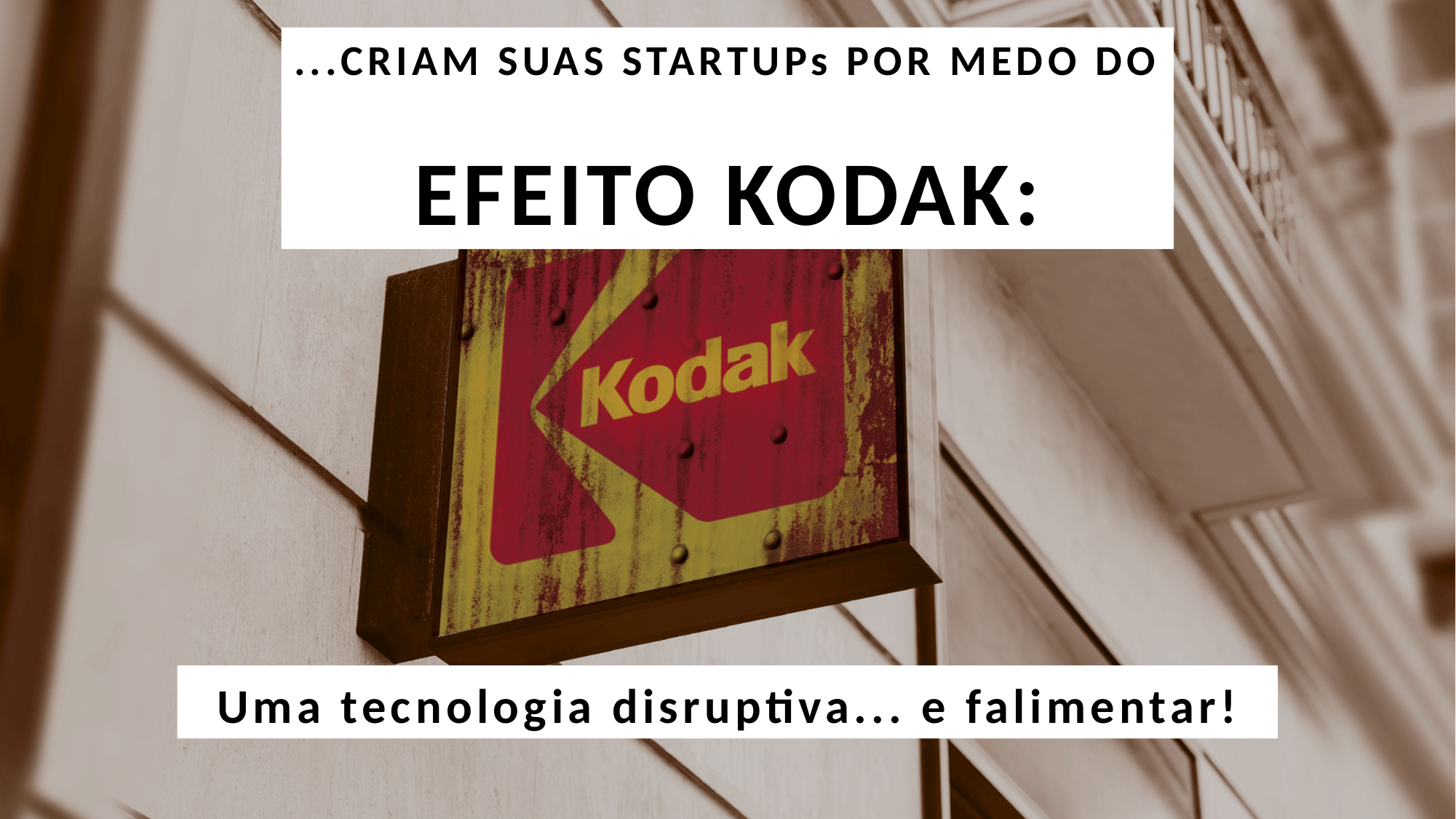

...CRIAM SUAS STARTUPs POR MEDO DO
EFEITO KODAK:
Uma tecnologia disruptiva... e falimentar!